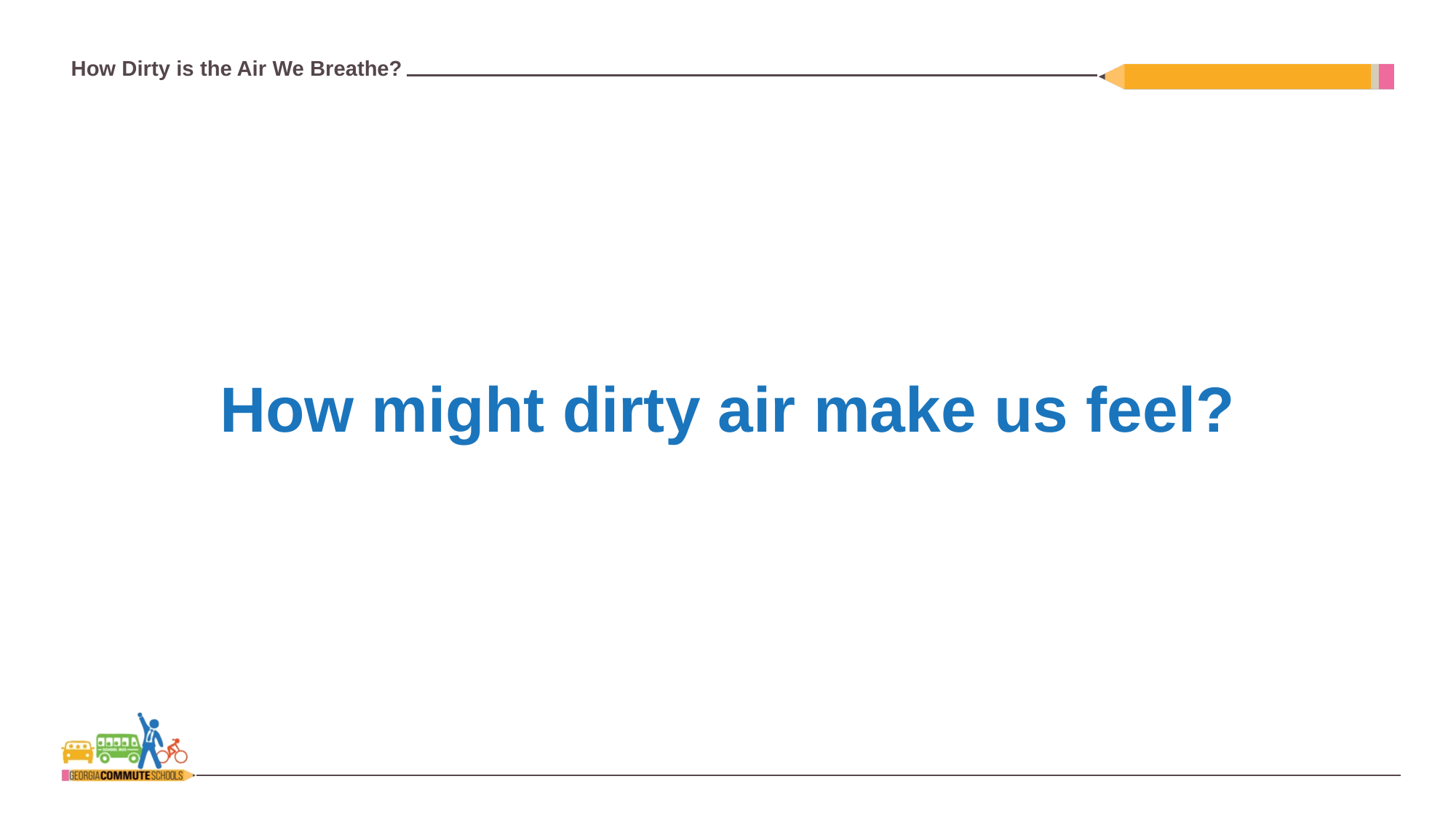

How might dirty air make us feel?